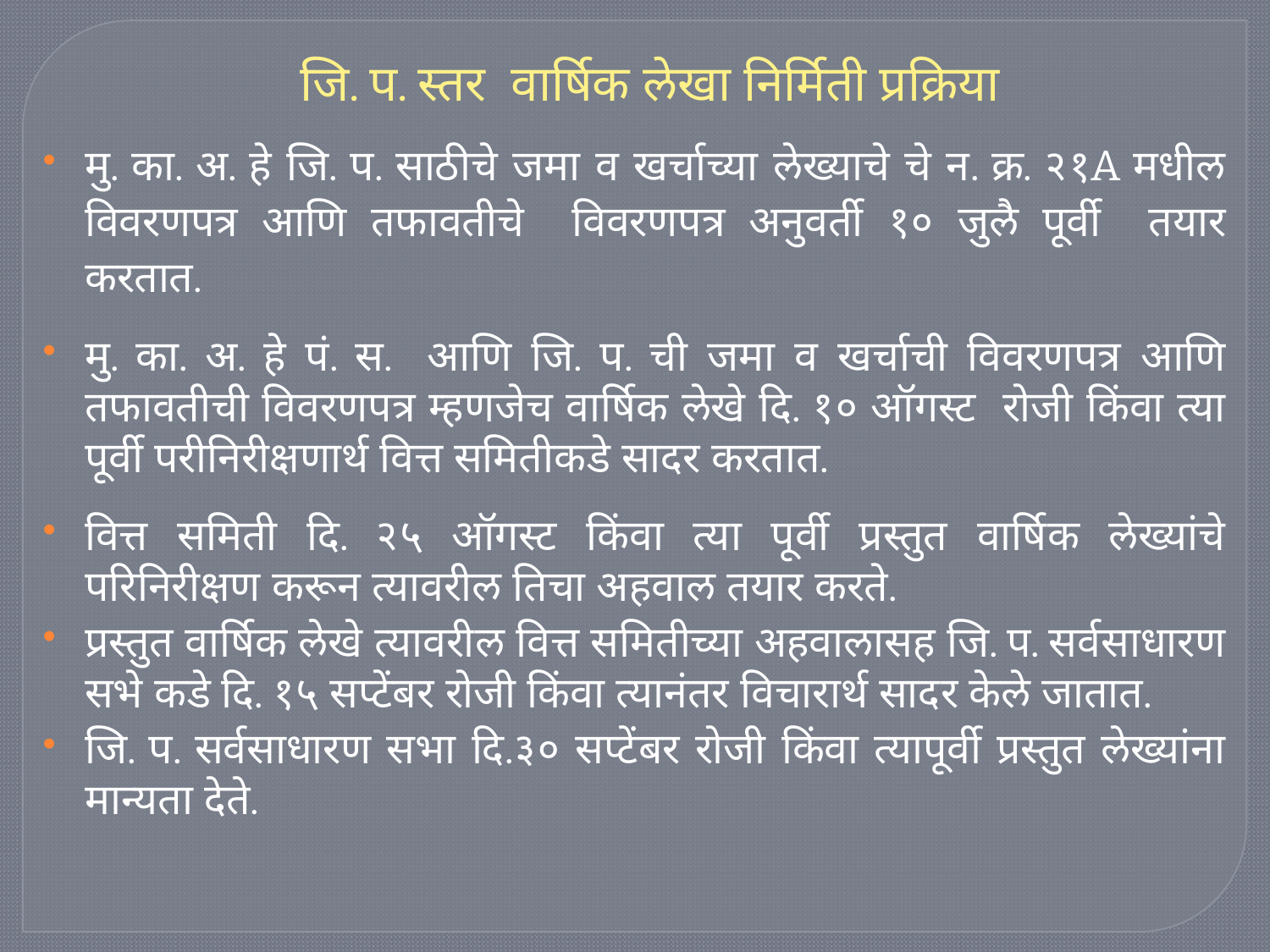

जि. प. स्तर  वार्षिक लेखा निर्मिती प्रक्रिया
मु. का. अ. हे जि. प. साठीचे जमा व खर्चाच्या लेख्याचे चे न. क्र. २१A मधील विवरणपत्र आणि तफावतीचे  विवरणपत्र अनुवर्ती १० जुलै पूर्वी  तयार करतात.

मु. का. अ. हे पं. स.  आणि जि. प. ची जमा व खर्चाची विवरणपत्र आणि तफावतीची विवरणपत्र म्हणजेच वार्षिक लेखे दि. १० ऑगस्ट  रोजी किंवा त्या पूर्वी परीनिरीक्षणार्थ वित्त समितीकडे सादर करतात.

वित्त समिती दि. २५ ऑगस्ट किंवा त्या पूर्वी प्रस्तुत वार्षिक लेख्यांचे परिनिरीक्षण करून त्यावरील तिचा अहवाल तयार करते.

प्रस्तुत वार्षिक लेखे त्यावरील वित्त समितीच्या अहवालासह जि. प. सर्वसाधारण सभे कडे दि. १५ सप्टेंबर रोजी किंवा त्यानंतर विचारार्थ सादर केले जातात.

जि. प. सर्वसाधारण सभा दि.३० सप्टेंबर रोजी किंवा त्यापूर्वी प्रस्तुत लेख्यांना मान्यता देते.